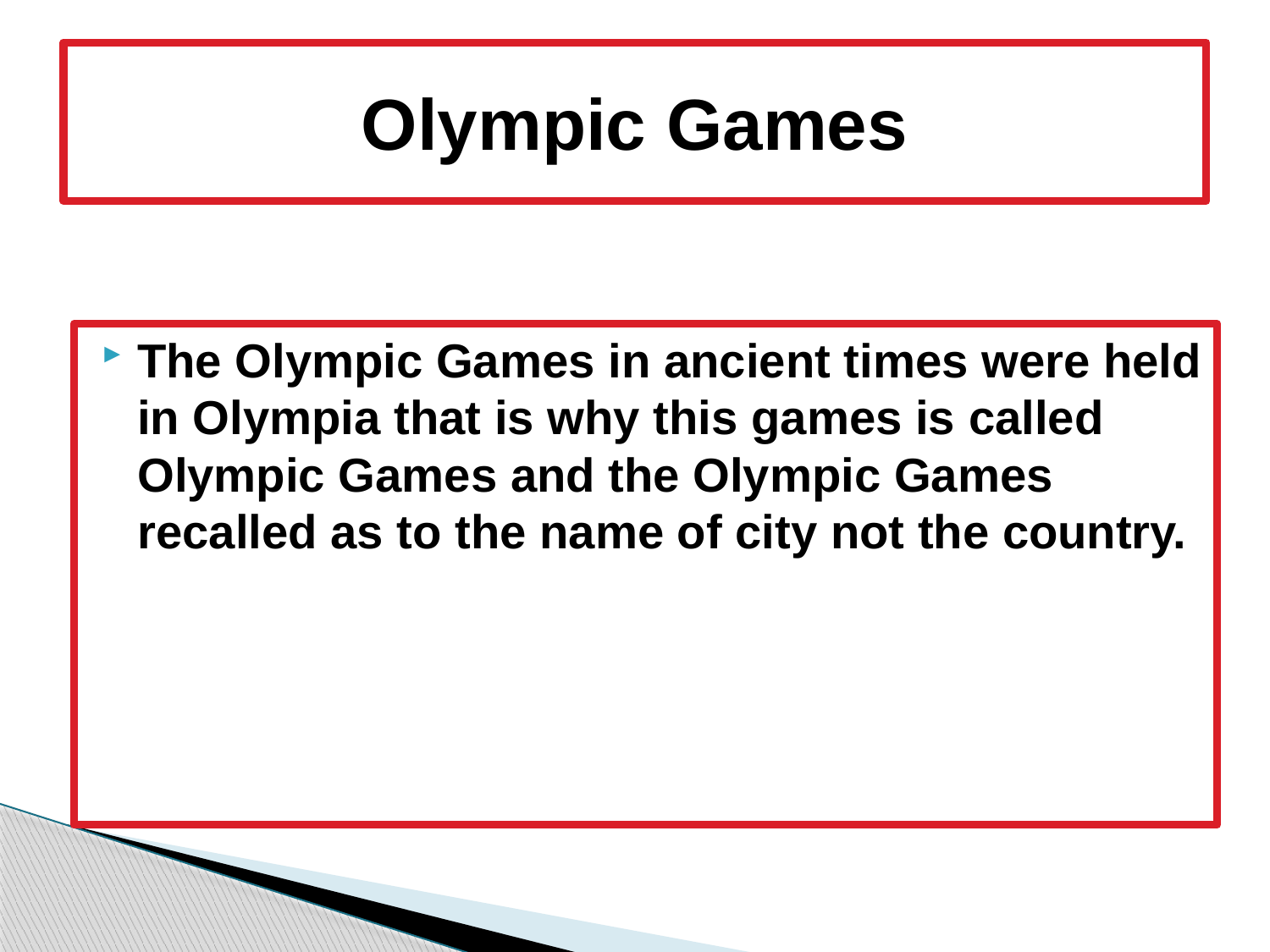

# Olympic Games
The Olympic Games in ancient times were held in Olympia that is why this games is called Olympic Games and the Olympic Games recalled as to the name of city not the country.